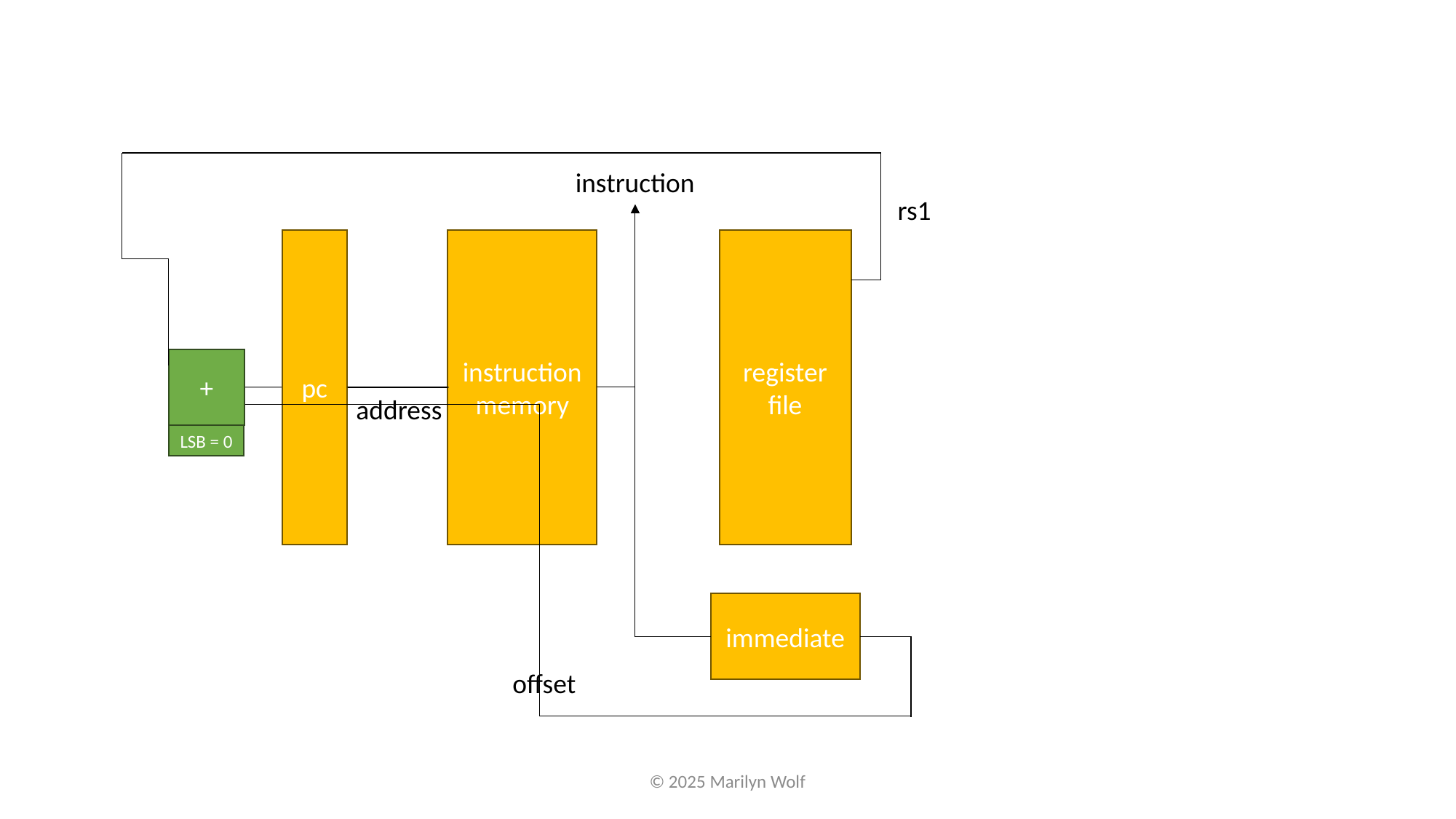

instruction
rs1
pc
instruction memory
register file
+
ALU
address
LSB = 0
immediate
offset
© 2025 Marilyn Wolf